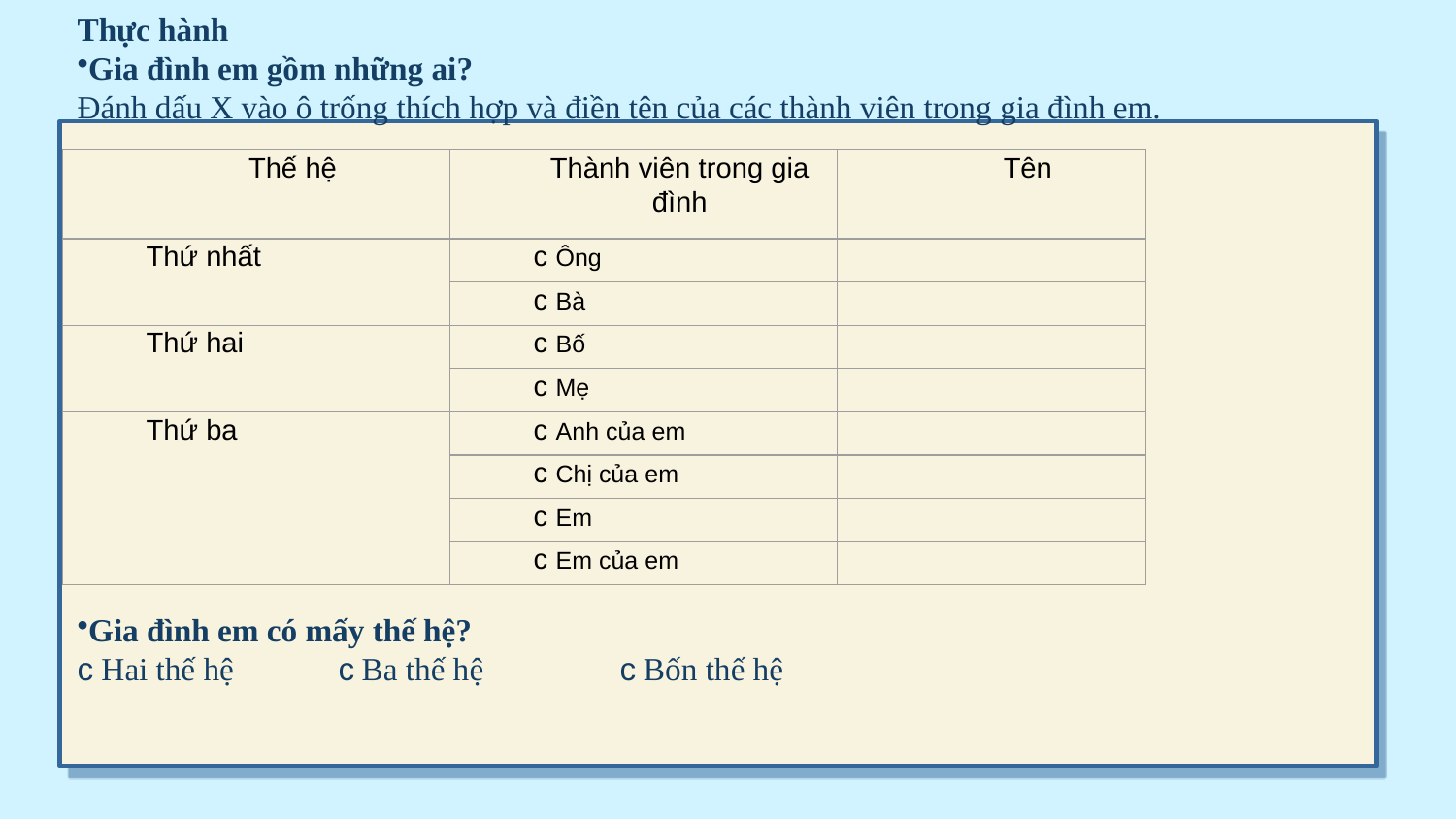

Thực hành
Gia đình em gồm những ai?
Đánh dấu X vào ô trống thích hợp và điền tên của các thành viên trong gia đình em.

Gia đình em có mấy thế hệ?
c Hai thế hệ             c Ba thế hệ                 c Bốn thế hệ

| Thế hệ | Thành viên trong gia đình | Tên |
| --- | --- | --- |
| Thứ nhất | c Ông |  |
|  | c Bà |  |
| Thứ hai | c Bố |  |
|  | c Mẹ |  |
| Thứ ba | c Anh của em |  |
|  | c Chị của em |  |
|  | c Em |  |
|  | c Em của em |  |